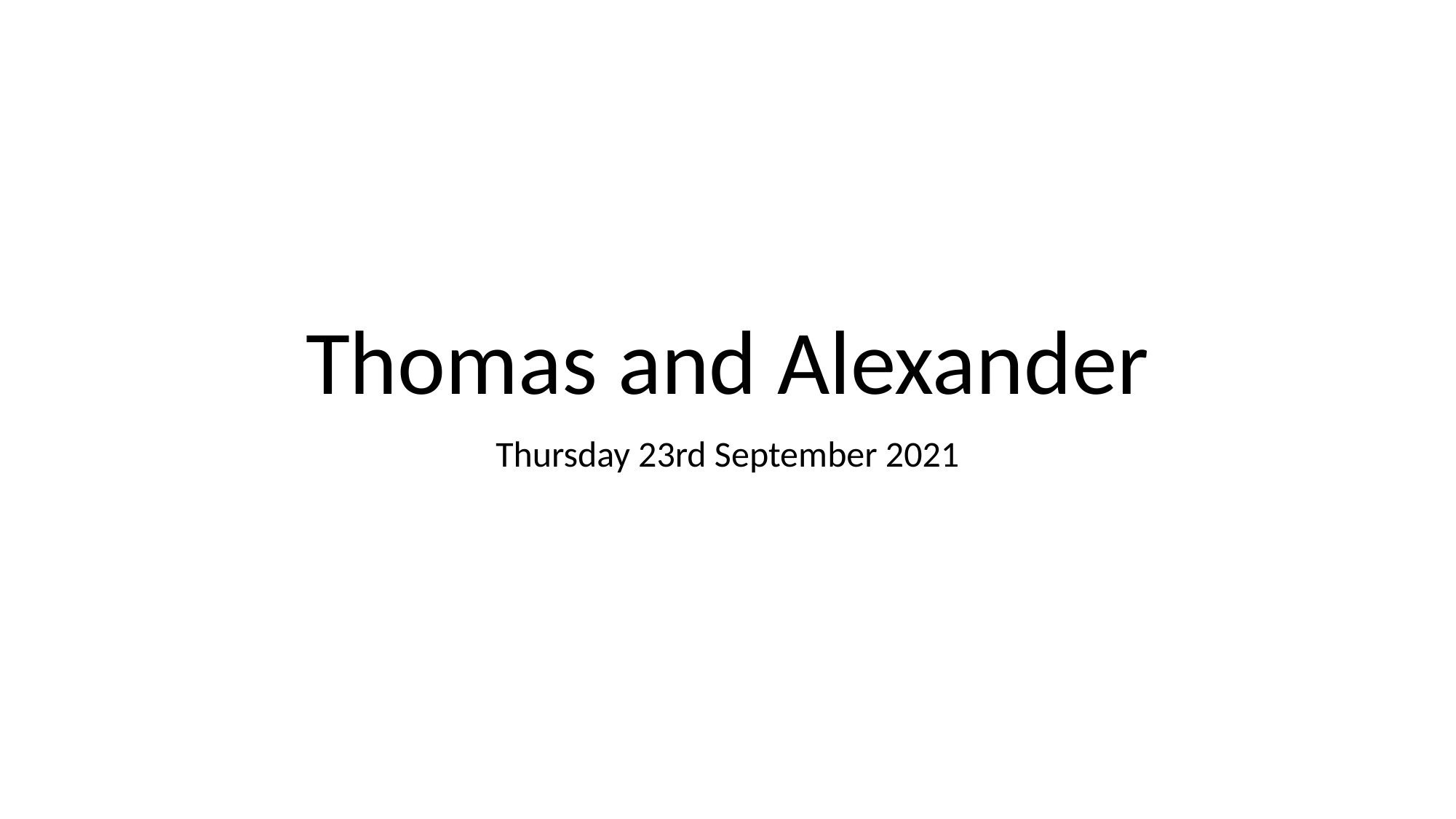

# Thomas and Alexander
Thursday 23rd September 2021